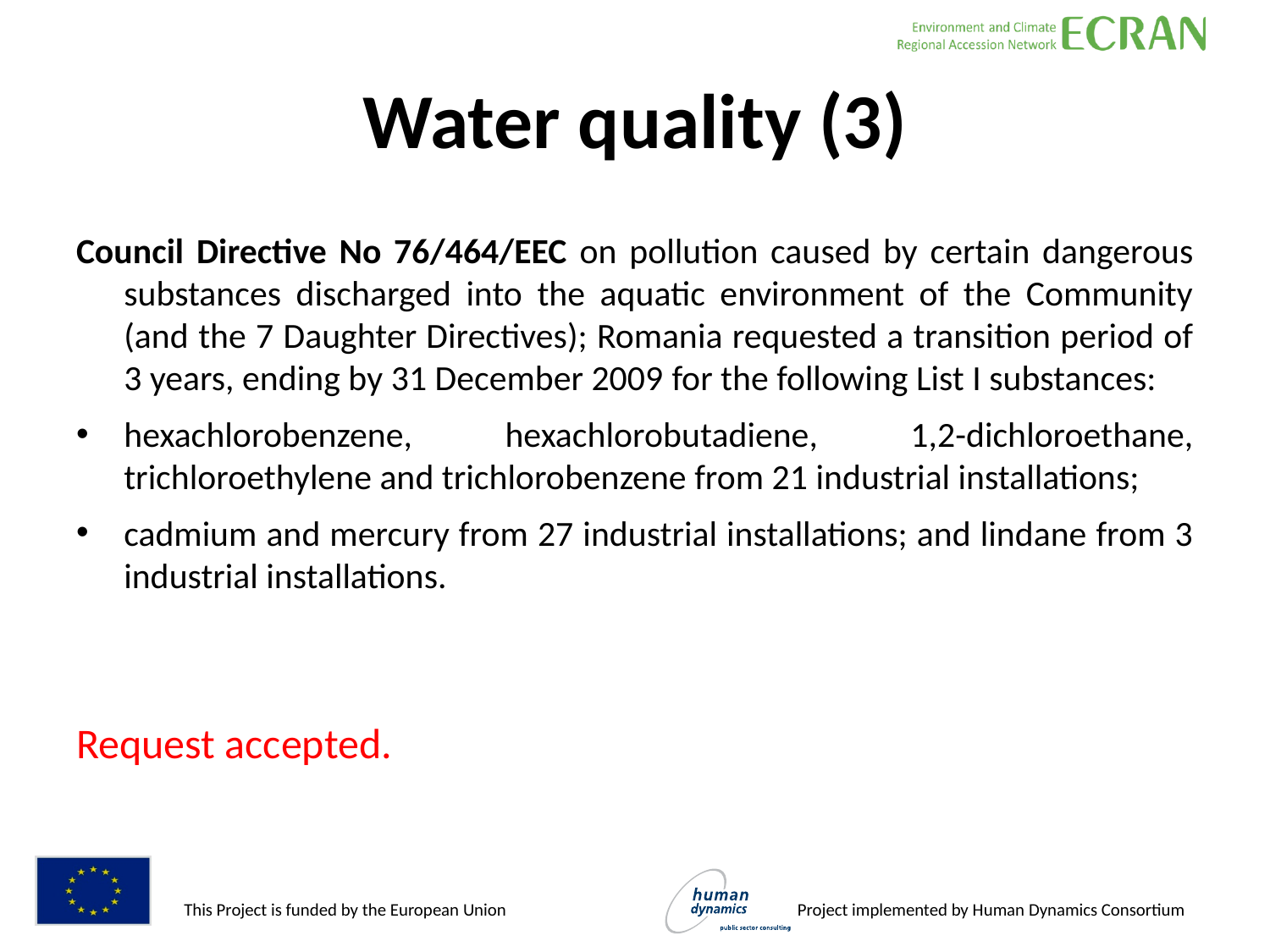

Water quality (3)
Council Directive No 76/464/EEC on pollution caused by certain dangerous substances discharged into the aquatic environment of the Community (and the 7 Daughter Directives); Romania requested a transition period of 3 years, ending by 31 December 2009 for the following List I substances:
hexachlorobenzene, hexachlorobutadiene, 1,2-dichloroethane, trichloroethylene and trichlorobenzene from 21 industrial installations;
cadmium and mercury from 27 industrial installations; and lindane from 3 industrial installations.

Request accepted.